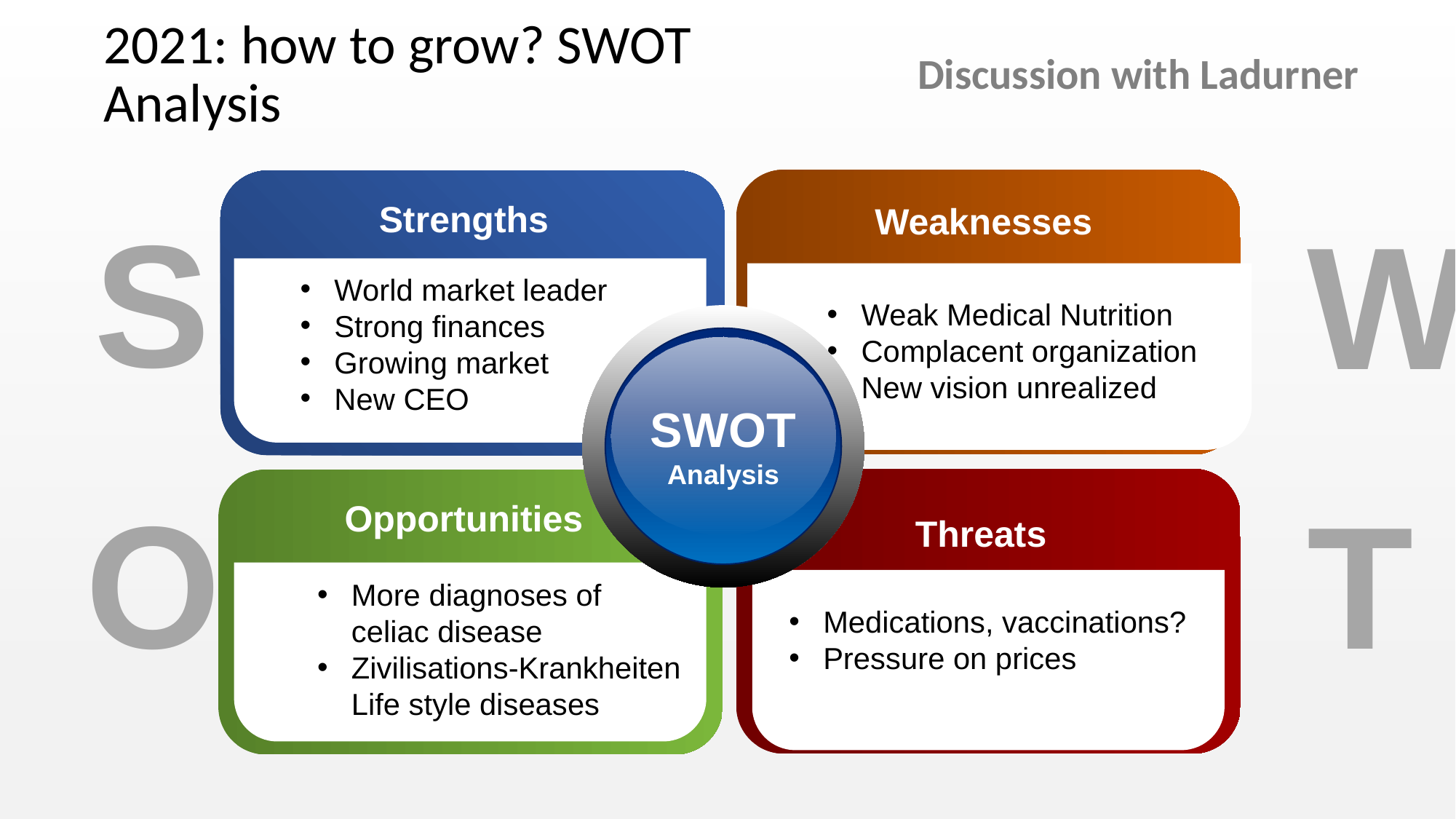

# 2021: how to grow? SWOT Analysis
Discussion with Ladurner

S
W
Strengths
Weaknesses

World market leader
Strong finances
Growing market
New CEO

Weak Medical Nutrition
Complacent organization
New vision unrealized

SWOT
Analysis
O

T
Opportunities
Threats

More diagnoses of celiac disease
Zivilisations-Krankheiten Life style diseases

Medications, vaccinations?
Pressure on prices